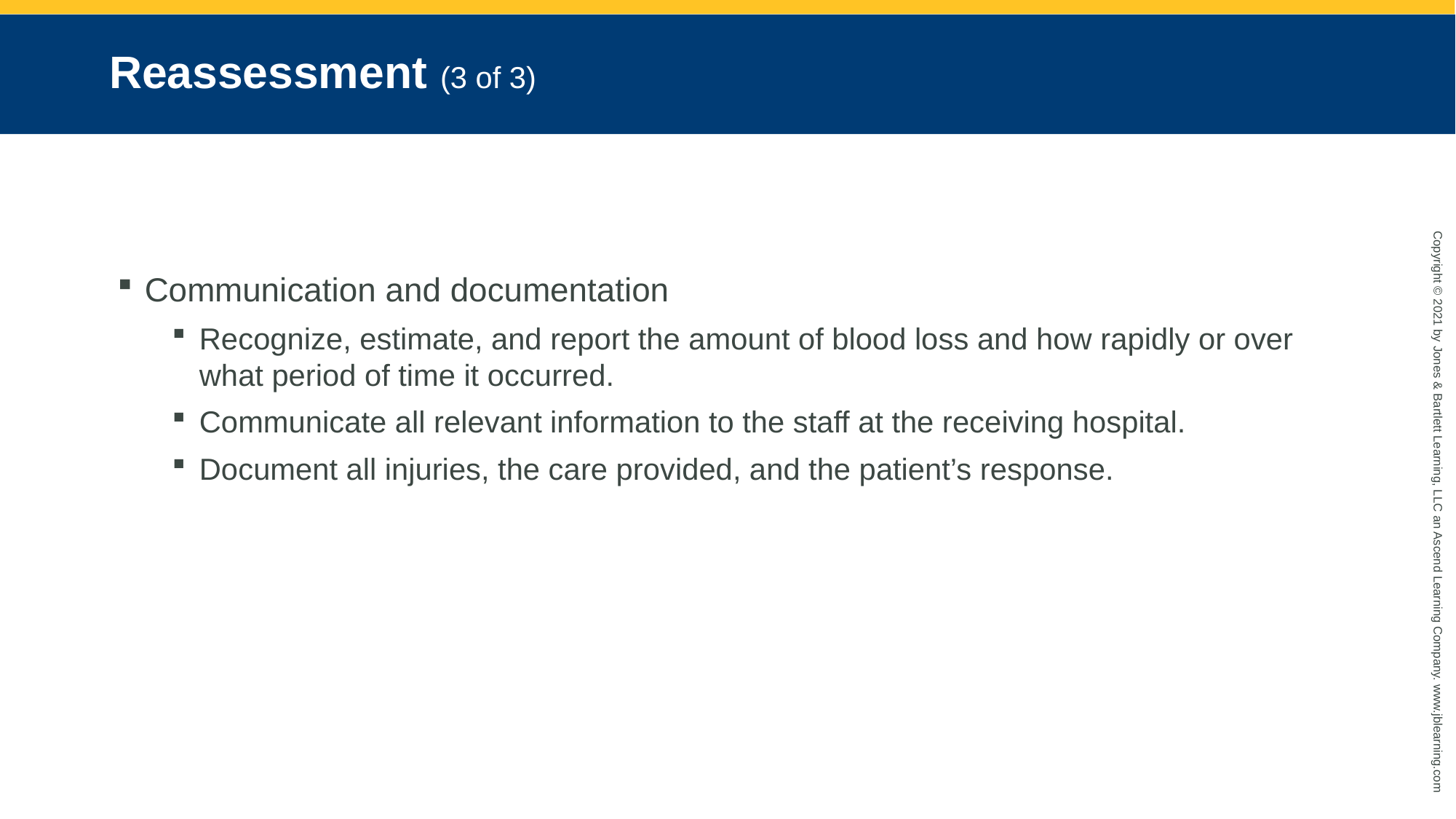

# Reassessment (3 of 3)
Communication and documentation
Recognize, estimate, and report the amount of blood loss and how rapidly or over what period of time it occurred.
Communicate all relevant information to the staff at the receiving hospital.
Document all injuries, the care provided, and the patient’s response.